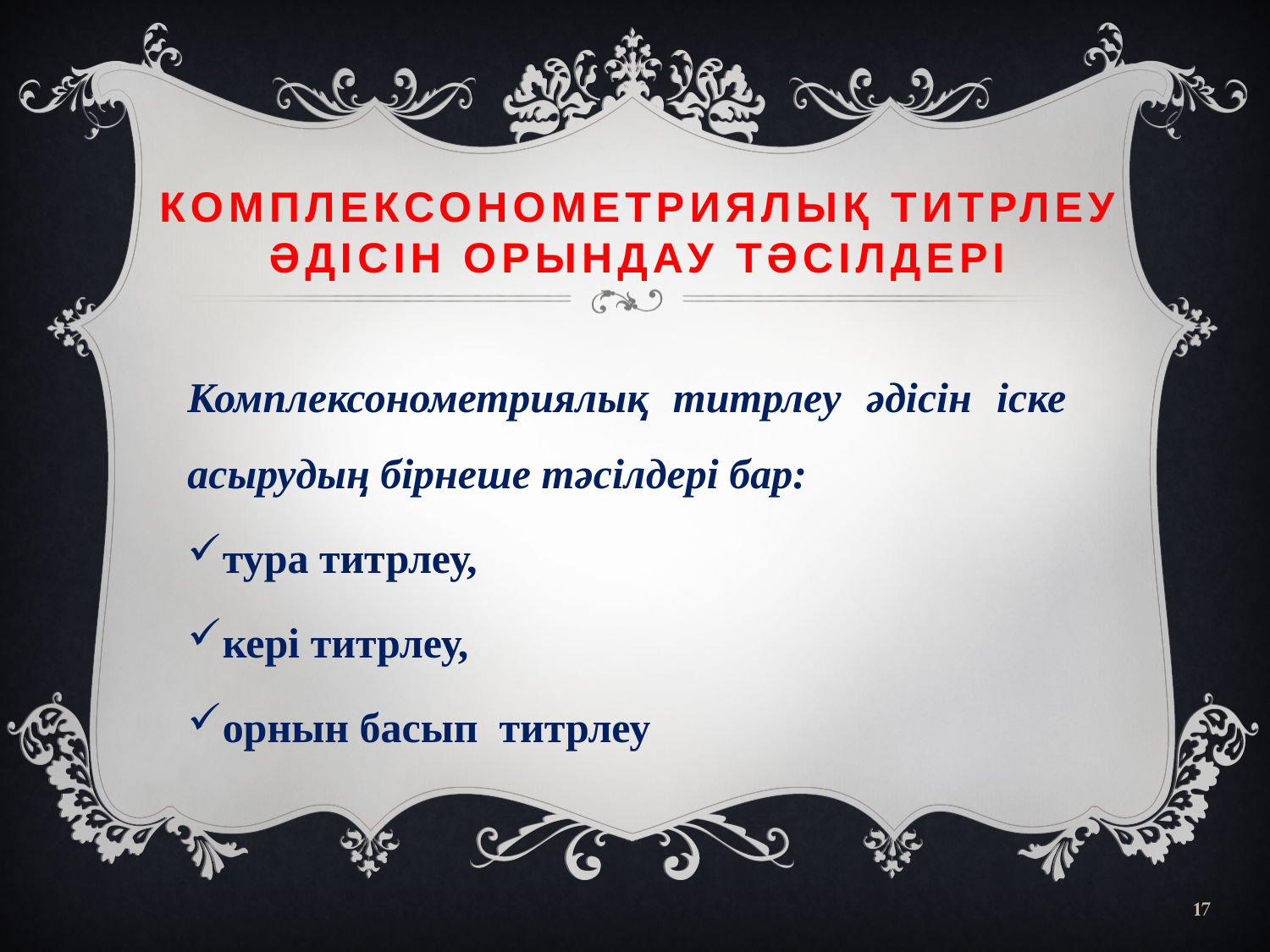

# КОМПЛЕКСОНОМЕТРИЯЛЫҚ ТИТРЛЕУ ӘДІСІН ОРЫНДАУ ТӘСІЛДЕРІ
Комплексонометриялық титрлеу әдісін іске асырудың бірнеше тәсілдері бар:
тура титрлеу,
кері титрлеу,
орнын басып  титрлеу

17